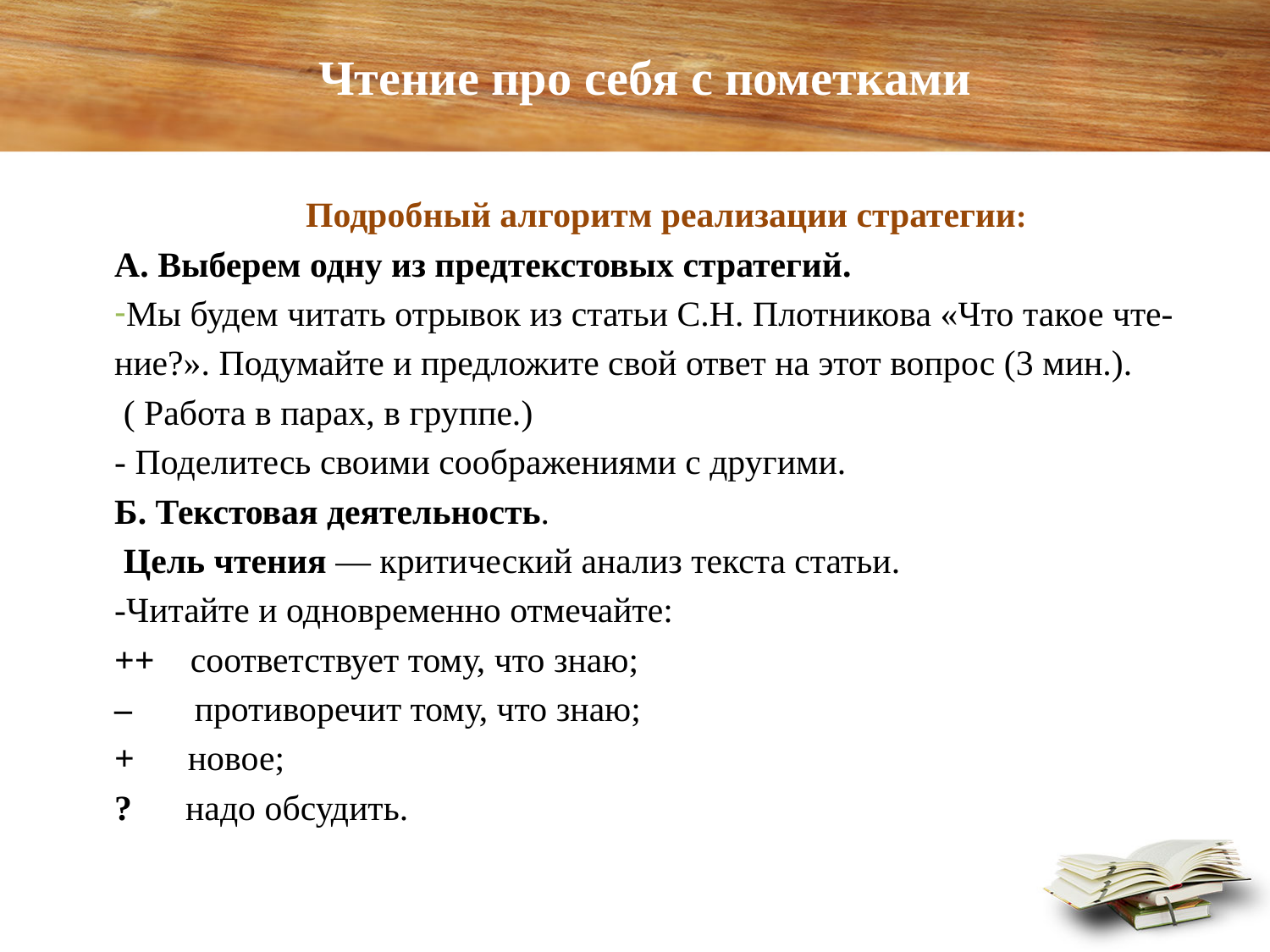

Чтение про себя с пометками
Подробный алгоритм реализации стратегии:
А. Выберем одну из предтекстовых стратегий.
Мы будем читать отрывок из статьи С.Н. Плотникова «Что такое чте-
ние?». Подумайте и предложите свой ответ на этот вопрос (3 мин.).
 ( Работа в парах, в группе.)
- Поделитесь своими соображениями с другими.
Б. Текстовая деятельность.
 Цель чтения — критический анализ текста статьи.
-Читайте и одновременно отмечайте:
++    соответствует тому, что знаю;
–       противоречит тому, что знаю;
+      новое;
?      надо обсудить.